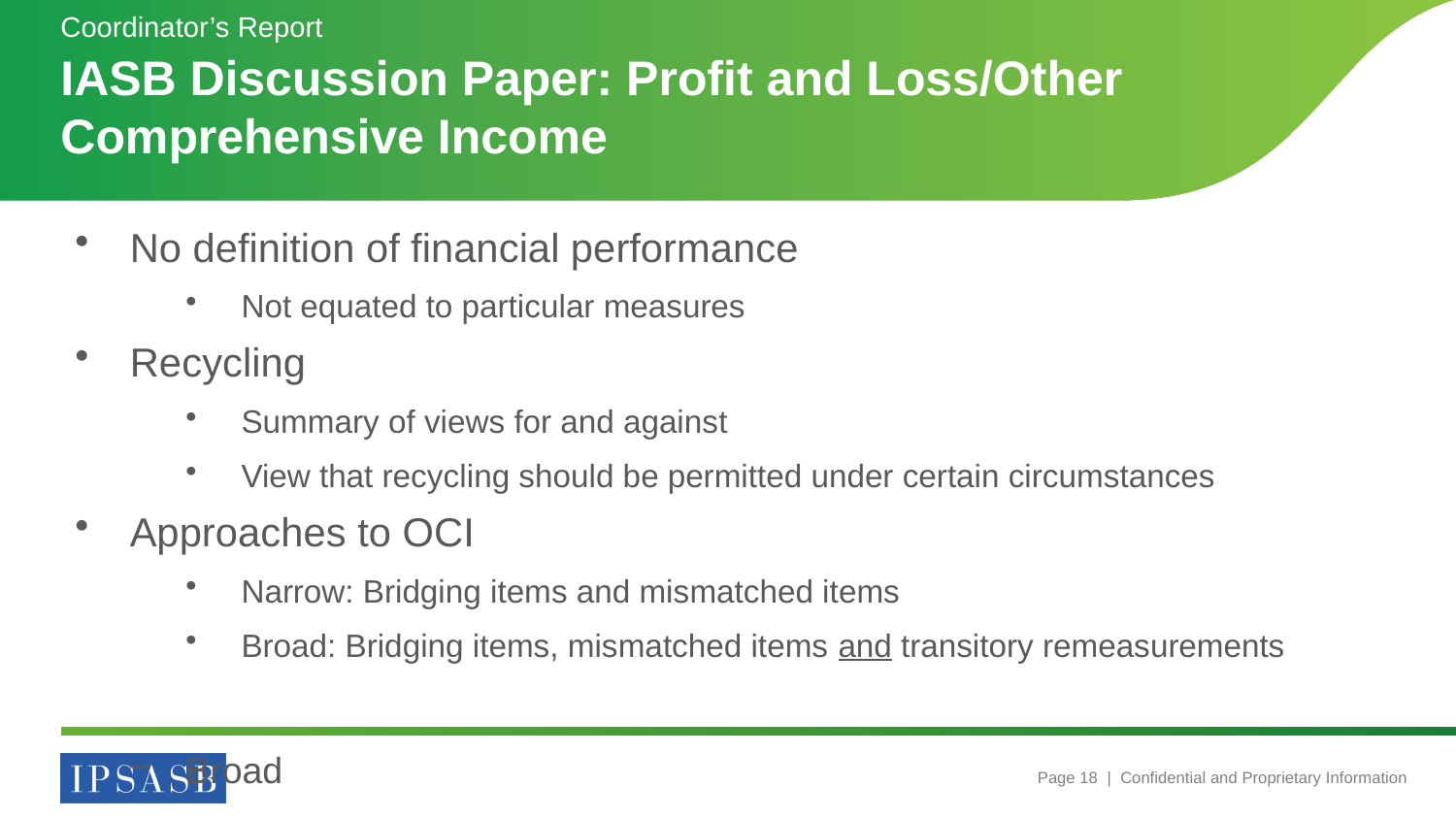

Coordinator’s Report
# IASB Discussion Paper: Profit and Loss/Other Comprehensive Income
No definition of financial performance
Not equated to particular measures
Recycling
Summary of views for and against
View that recycling should be permitted under certain circumstances
Approaches to OCI
Narrow: Bridging items and mismatched items
Broad: Bridging items, mismatched items and transitory remeasurements

Broad